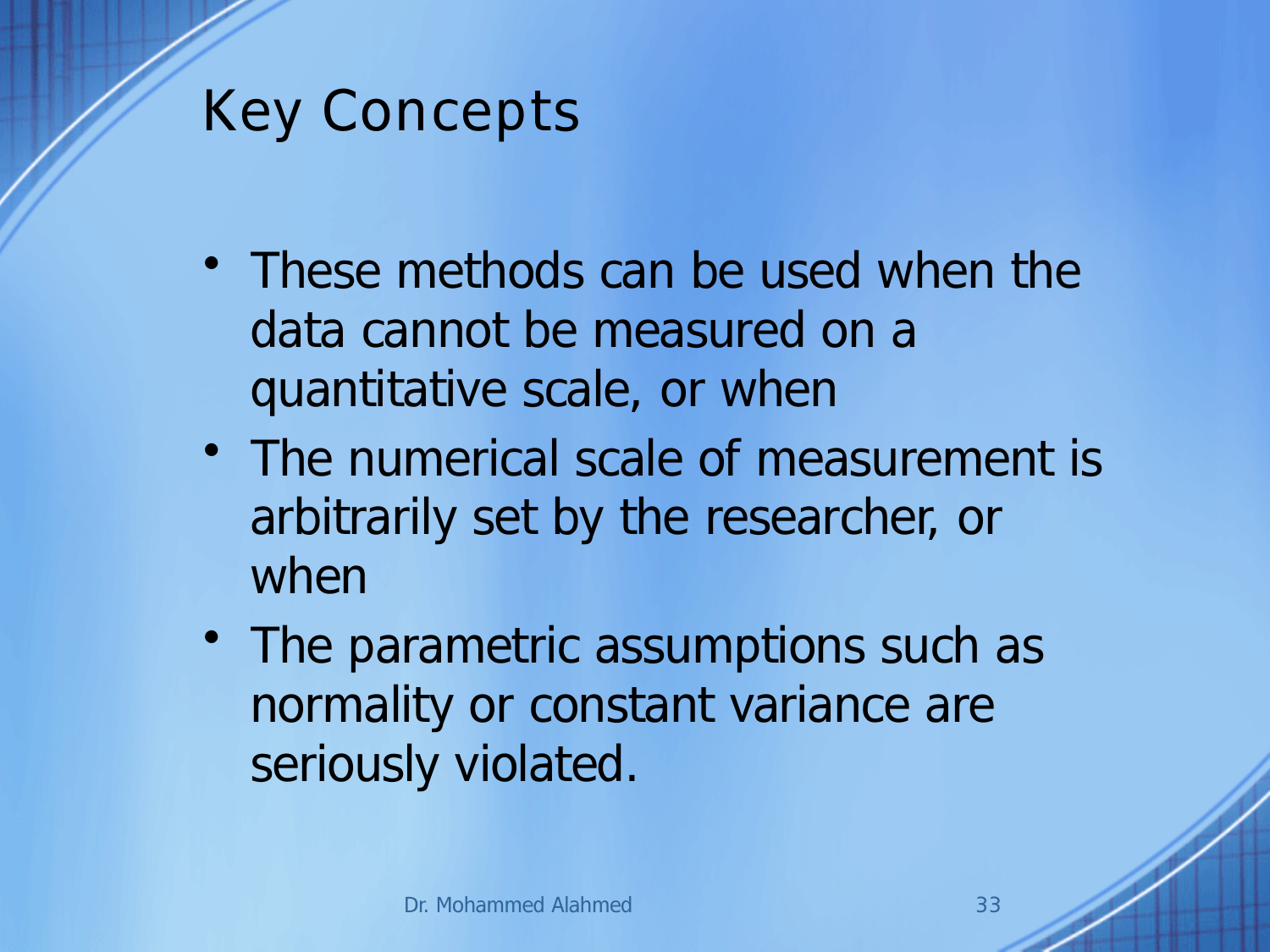

# Key Concepts
These methods can be used when the data cannot be measured on a quantitative scale, or when
The numerical scale of measurement is arbitrarily set by the researcher, or when
The parametric assumptions such as normality or constant variance are seriously violated.

Dr. Mohammed Alahmed
33